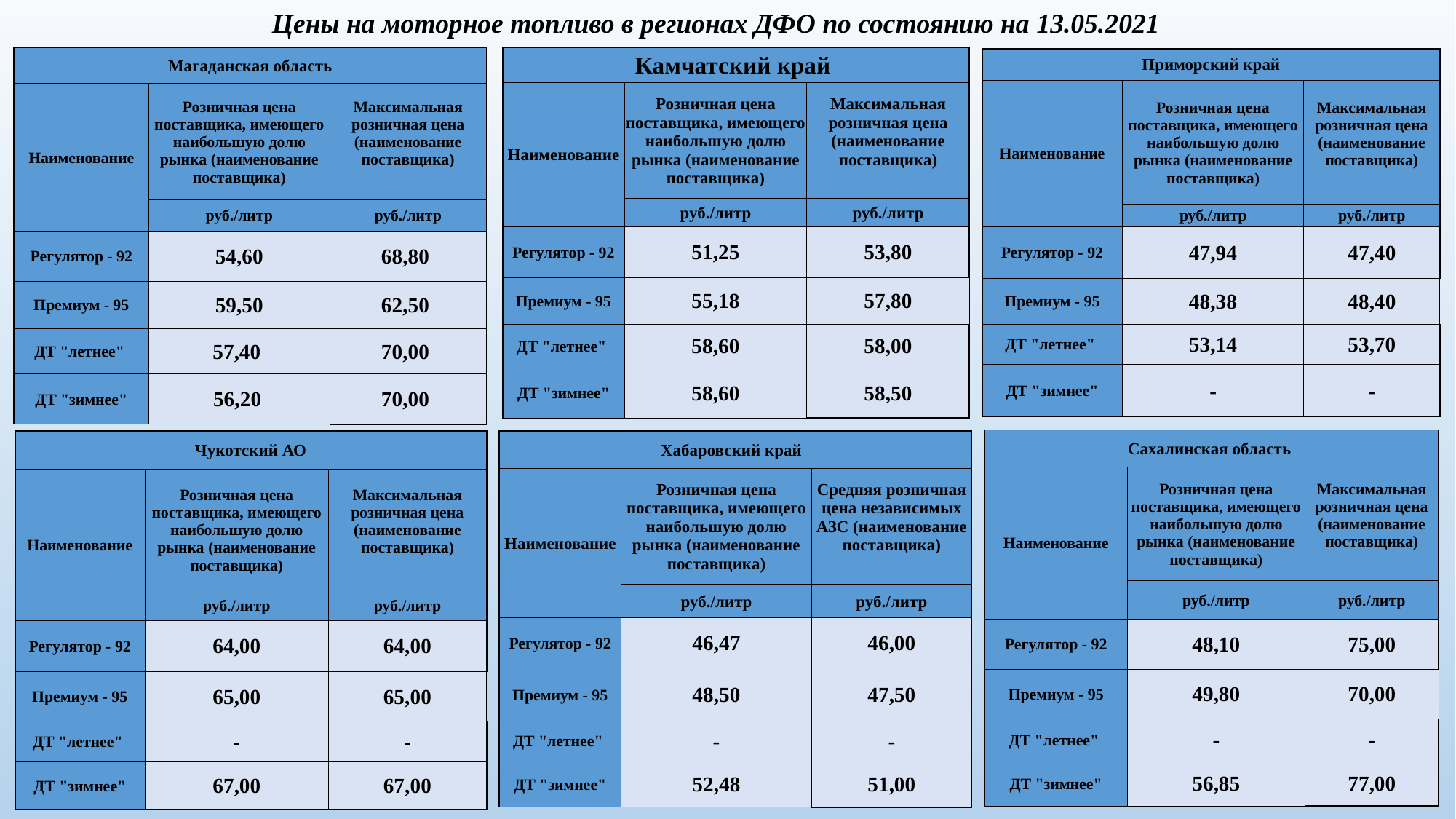

Цены на моторное топливо в регионах ДФО по состоянию на 13.05.2021
#
| Магаданская область |  |  |
| --- | --- | --- |
| Наименование | Розничная цена поставщика, имеющего наибольшую долю рынка (наименование поставщика) | Максимальная розничная цена (наименование поставщика) |
|  | руб./литр | руб./литр |
| Регулятор - 92 | 54,60 | 68,80 |
| Премиум - 95 | 59,50 | 62,50 |
| ДТ "летнее" | 57,40 | 70,00 |
| ДТ "зимнее" | 56,20 | 70,00 |
| Камчатский край |  |  |
| --- | --- | --- |
| Наименование | Розничная цена поставщика, имеющего наибольшую долю рынка (наименование поставщика) | Максимальная розничная цена (наименование поставщика) |
|  | руб./литр | руб./литр |
| Регулятор - 92 | 51,25 | 53,80 |
| Премиум - 95 | 55,18 | 57,80 |
| ДТ "летнее" | 58,60 | 58,00 |
| ДТ "зимнее" | 58,60 | 58,50 |
| Приморский край |  |  |
| --- | --- | --- |
| Наименование | Розничная цена поставщика, имеющего наибольшую долю рынка (наименование поставщика) | Максимальная розничная цена (наименование поставщика) |
|  | руб./литр | руб./литр |
| Регулятор - 92 | 47,94 | 47,40 |
| Премиум - 95 | 48,38 | 48,40 |
| ДТ "летнее" | 53,14 | 53,70 |
| ДТ "зимнее" | - | - |
| Сахалинская область |  |  |
| --- | --- | --- |
| Наименование | Розничная цена поставщика, имеющего наибольшую долю рынка (наименование поставщика) | Максимальная розничная цена (наименование поставщика) |
|  | руб./литр | руб./литр |
| Регулятор - 92 | 48,10 | 75,00 |
| Премиум - 95 | 49,80 | 70,00 |
| ДТ "летнее" | - | - |
| ДТ "зимнее" | 56,85 | 77,00 |
| Чукотский АО |  |  |
| --- | --- | --- |
| Наименование | Розничная цена поставщика, имеющего наибольшую долю рынка (наименование поставщика) | Максимальная розничная цена (наименование поставщика) |
|  | руб./литр | руб./литр |
| Регулятор - 92 | 64,00 | 64,00 |
| Премиум - 95 | 65,00 | 65,00 |
| ДТ "летнее" | - | - |
| ДТ "зимнее" | 67,00 | 67,00 |
| Хабаровский край |  |  |
| --- | --- | --- |
| Наименование | Розничная цена поставщика, имеющего наибольшую долю рынка (наименование поставщика) | Средняя розничная цена независимых АЗС (наименование поставщика) |
|  | руб./литр | руб./литр |
| Регулятор - 92 | 46,47 | 46,00 |
| Премиум - 95 | 48,50 | 47,50 |
| ДТ "летнее" | - | - |
| ДТ "зимнее" | 52,48 | 51,00 |